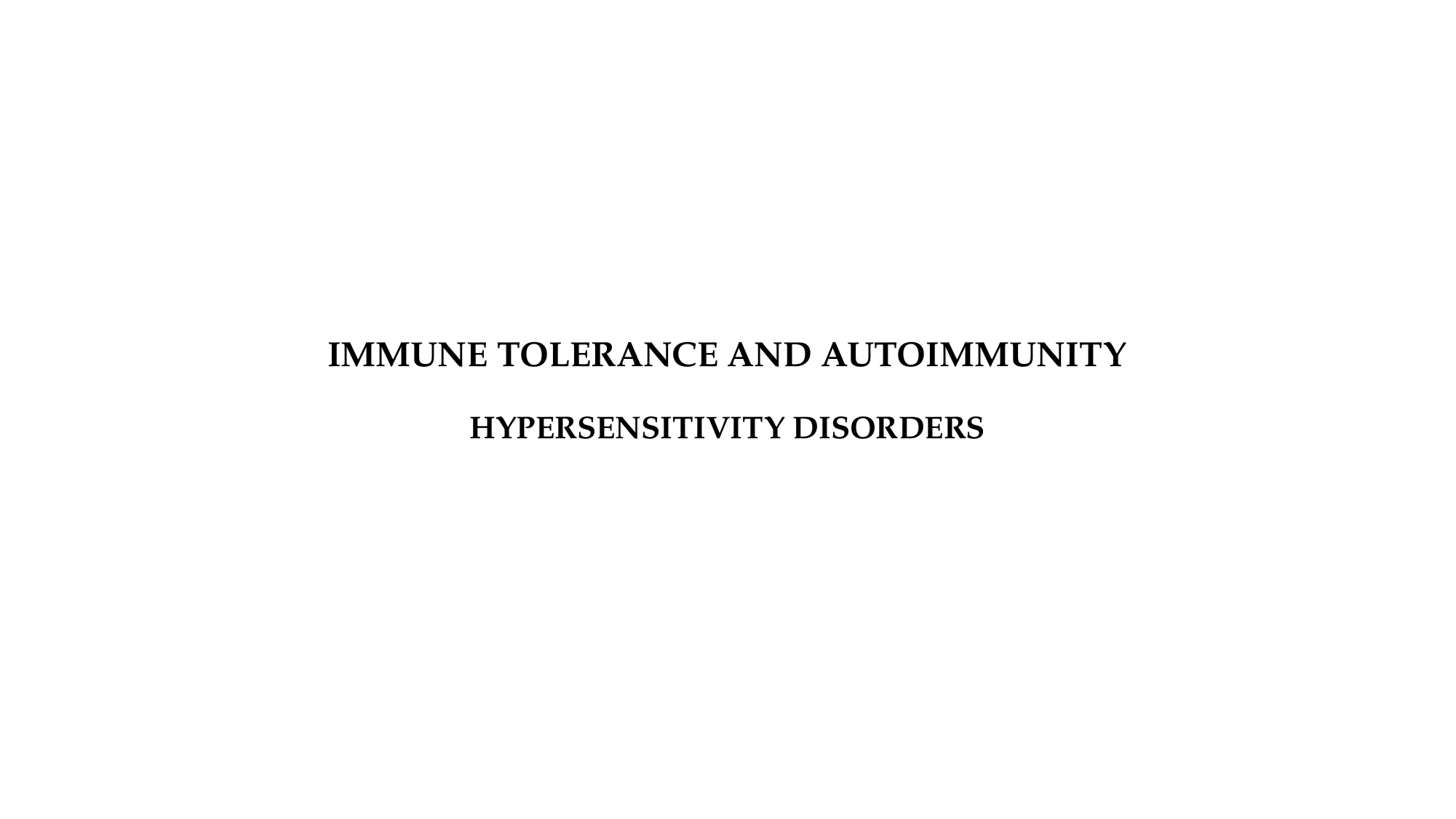

# IMMUNE TOLERANCE AND AUTOIMMUNITY HYPERSENSITIVITY DISORDERS